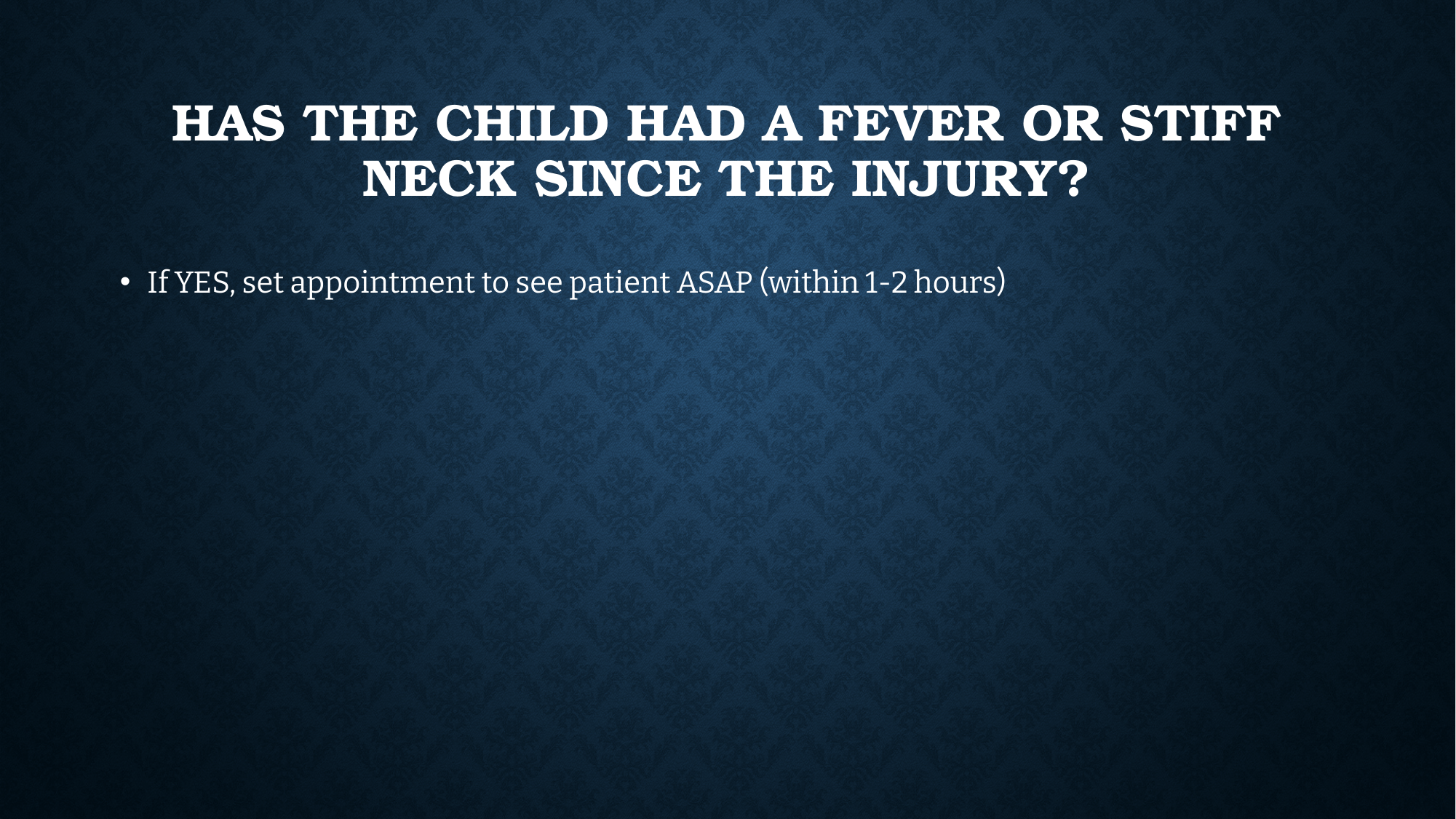

# Has the child had a fever or stiff neck since the injury?
If YES, set appointment to see patient ASAP (within 1-2 hours)